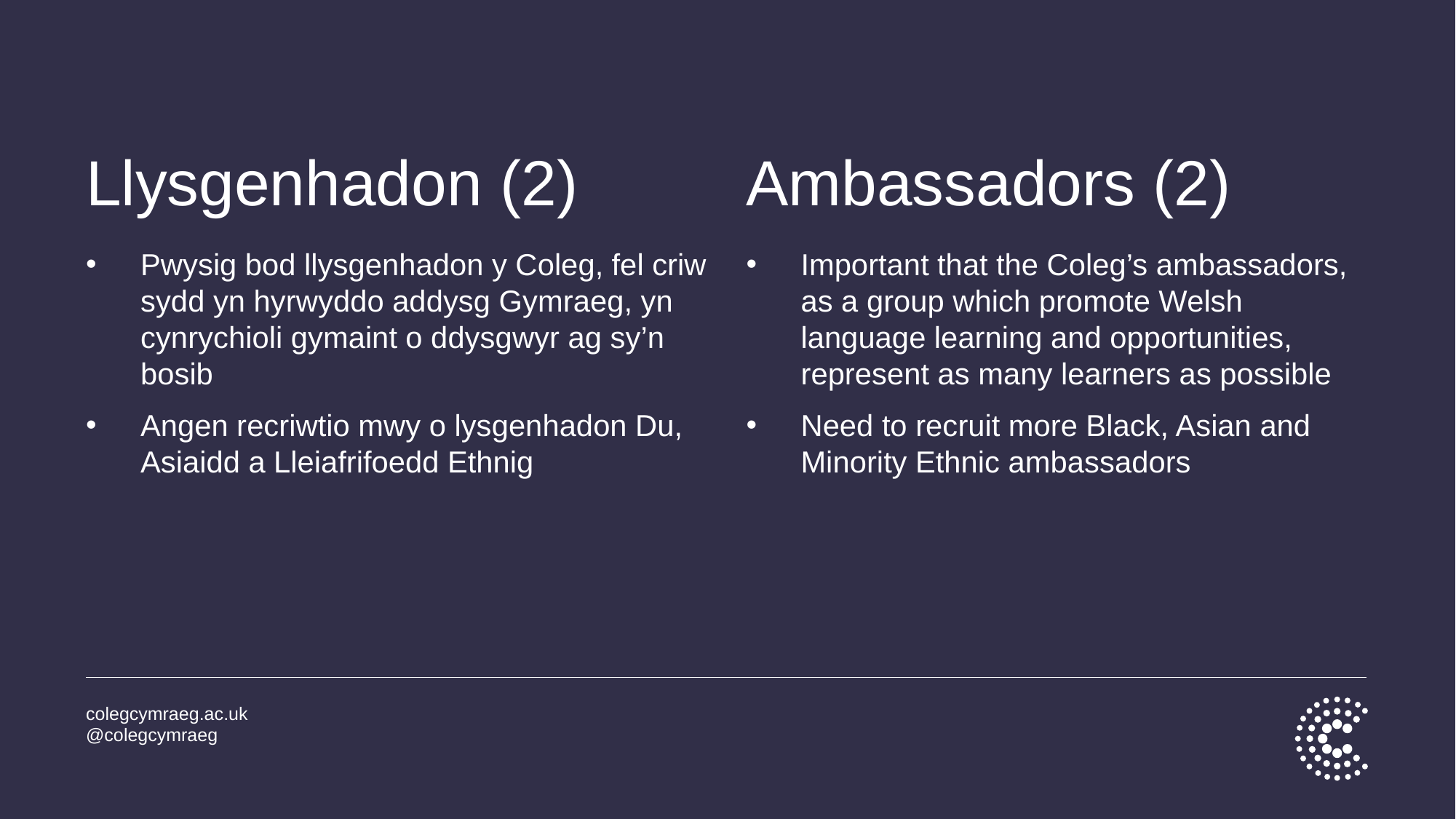

# Llysgenhadon (2)
Ambassadors (2)
Pwysig bod llysgenhadon y Coleg, fel criw sydd yn hyrwyddo addysg Gymraeg, yn cynrychioli gymaint o ddysgwyr ag sy’n bosib
Angen recriwtio mwy o lysgenhadon Du, Asiaidd a Lleiafrifoedd Ethnig
Important that the Coleg’s ambassadors, as a group which promote Welsh language learning and opportunities, represent as many learners as possible
Need to recruit more Black, Asian and Minority Ethnic ambassadors